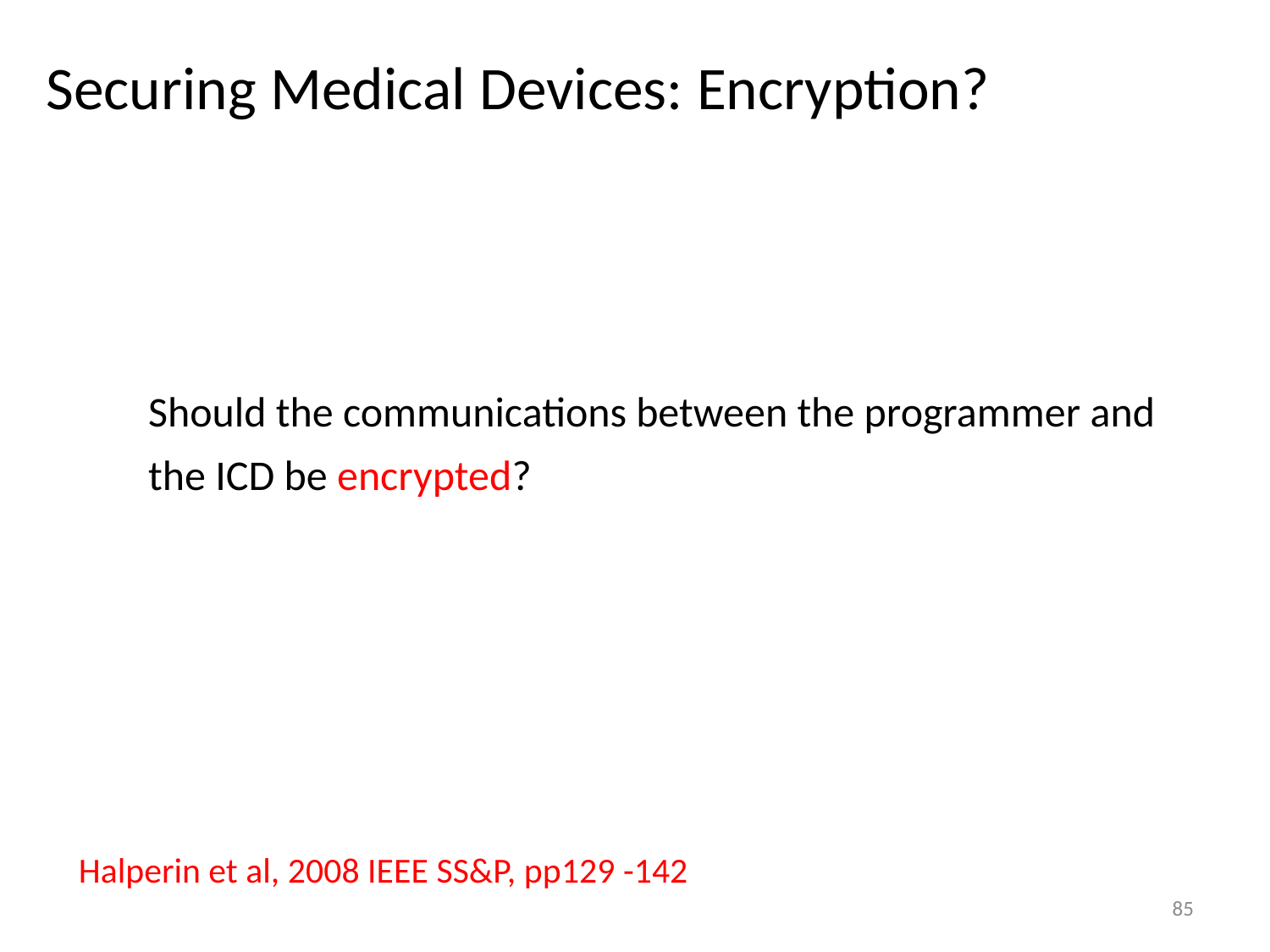

# Securing Medical Devices: Encryption?
Should the communications between the programmer and the ICD be encrypted?
Halperin et al, 2008 IEEE SS&P, pp129 -142
85